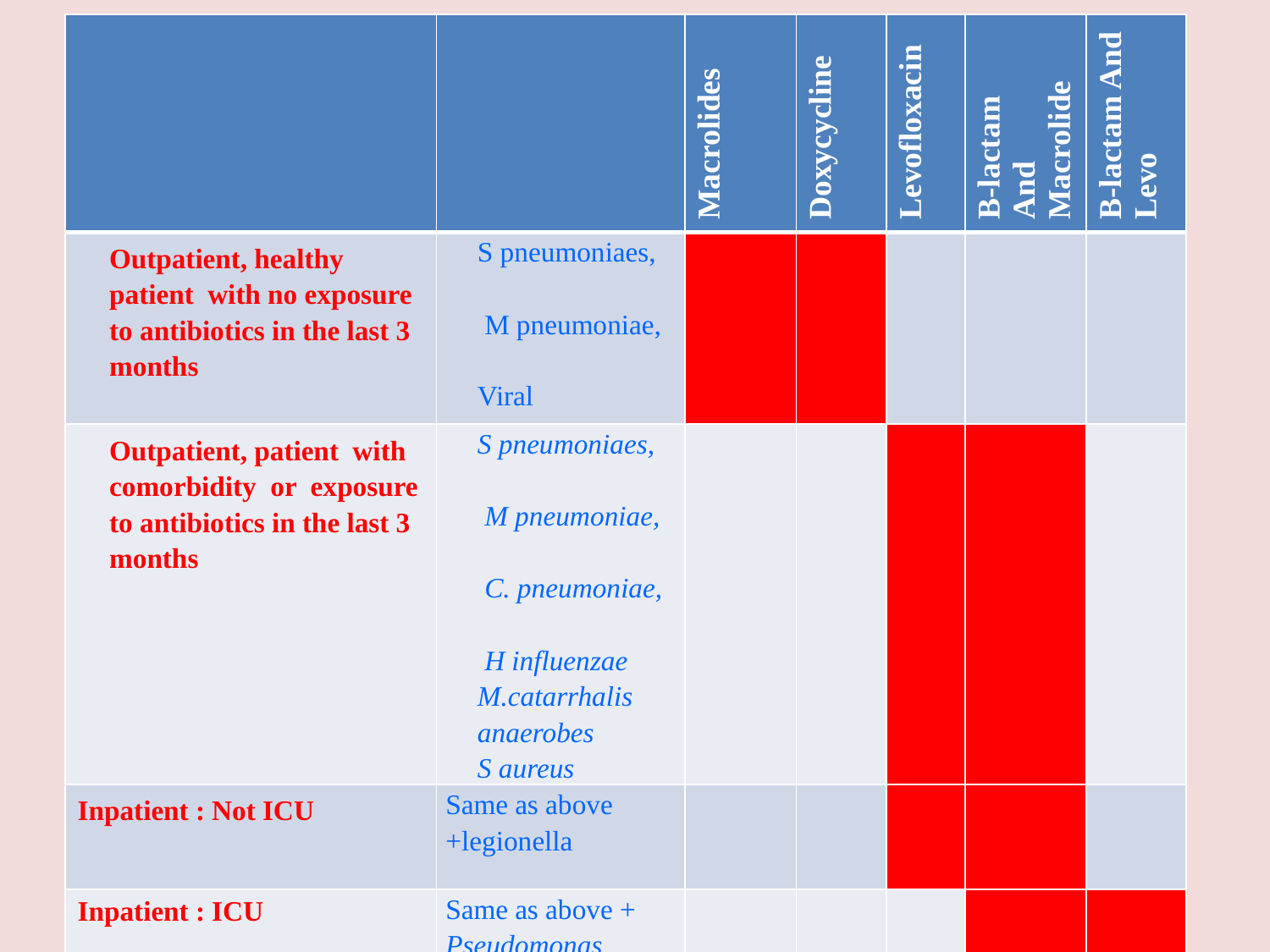

|  |  | Macrolides | Doxycycline | Levofloxacin | B-lactam And Macrolide | B-lactam And Levo |
| --- | --- | --- | --- | --- | --- | --- |
| Outpatient, healthy patient with no exposure to antibiotics in the last 3 months | S pneumoniaes, M pneumoniae, Viral |  |  |  |  |  |
| Outpatient, patient with comorbidity or exposure to antibiotics in the last 3 months | S pneumoniaes, M pneumoniae, C. pneumoniae, H influenzae M.catarrhalis anaerobes S aureus |  |  |  |  |  |
| Inpatient : Not ICU | Same as above +legionella |  |  |  |  |  |
| Inpatient : ICU | Same as above + Pseudomonas |  |  |  |  |  |
#